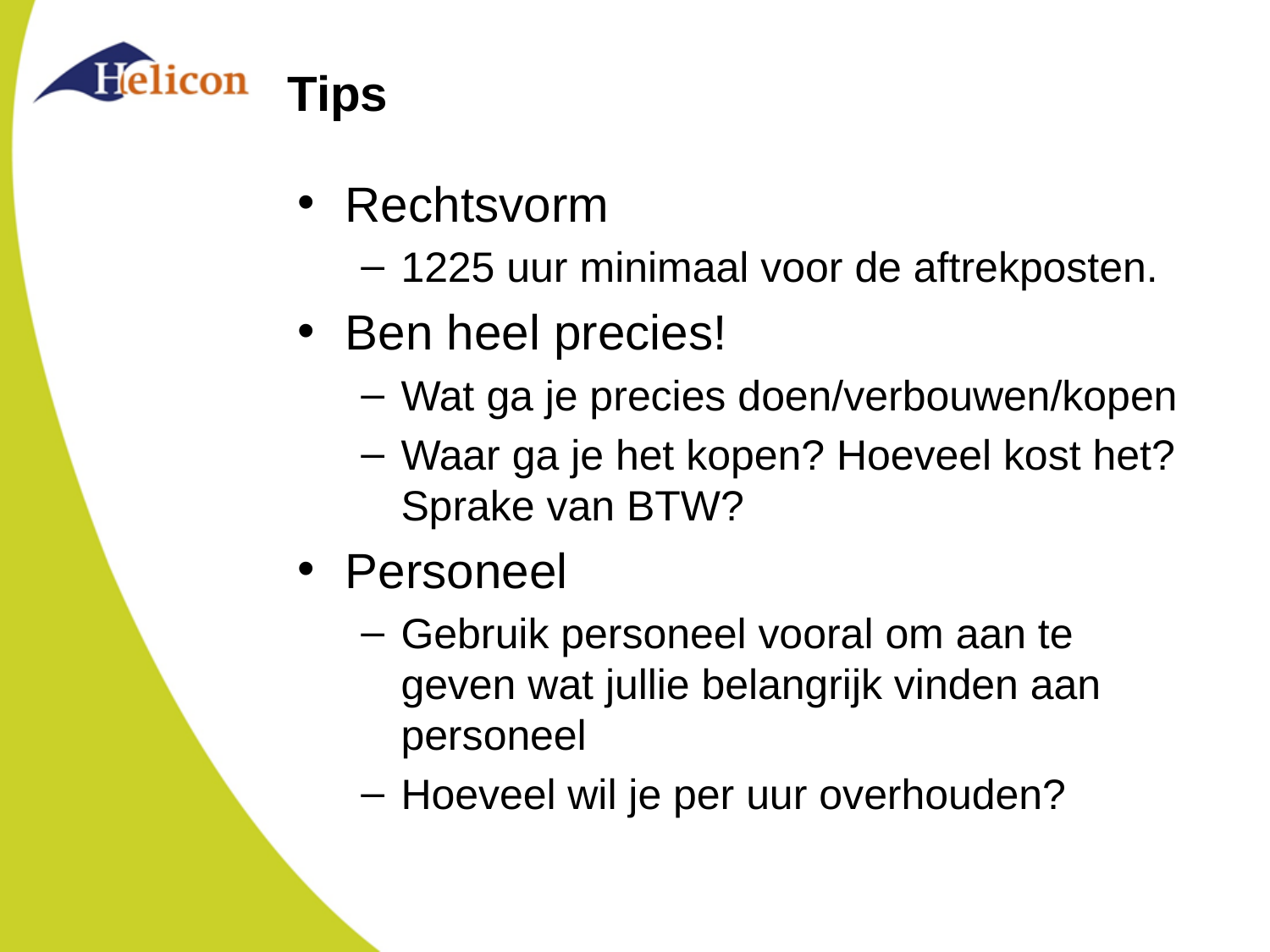

# Tips
Rechtsvorm
1225 uur minimaal voor de aftrekposten.
Ben heel precies!
Wat ga je precies doen/verbouwen/kopen
Waar ga je het kopen? Hoeveel kost het? Sprake van BTW?
Personeel
Gebruik personeel vooral om aan te geven wat jullie belangrijk vinden aan personeel
Hoeveel wil je per uur overhouden?